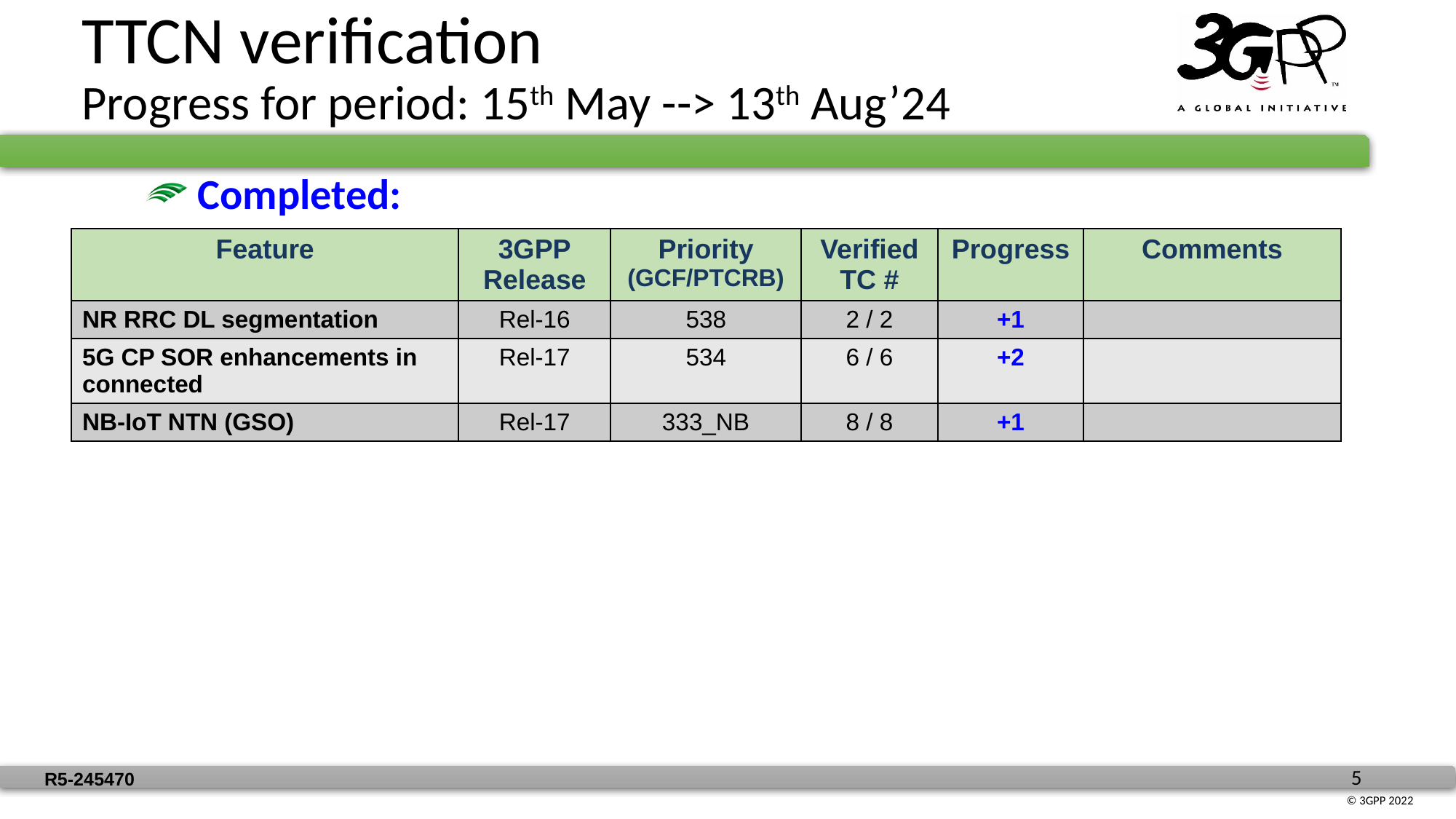

# TTCN verification Progress for period: 15th May --> 13th Aug’24
 Completed:

| Feature | 3GPP Release | Priority (GCF/PTCRB) | Verified TC # | Progress | Comments |
| --- | --- | --- | --- | --- | --- |
| NR RRC DL segmentation | Rel-16 | 538 | 2 / 2 | +1 |  |
| 5G CP SOR enhancements in connected | Rel-17 | 534 | 6 / 6 | +2 |  |
| NB-IoT NTN (GSO) | Rel-17 | 333\_NB | 8 / 8 | +1 |  |